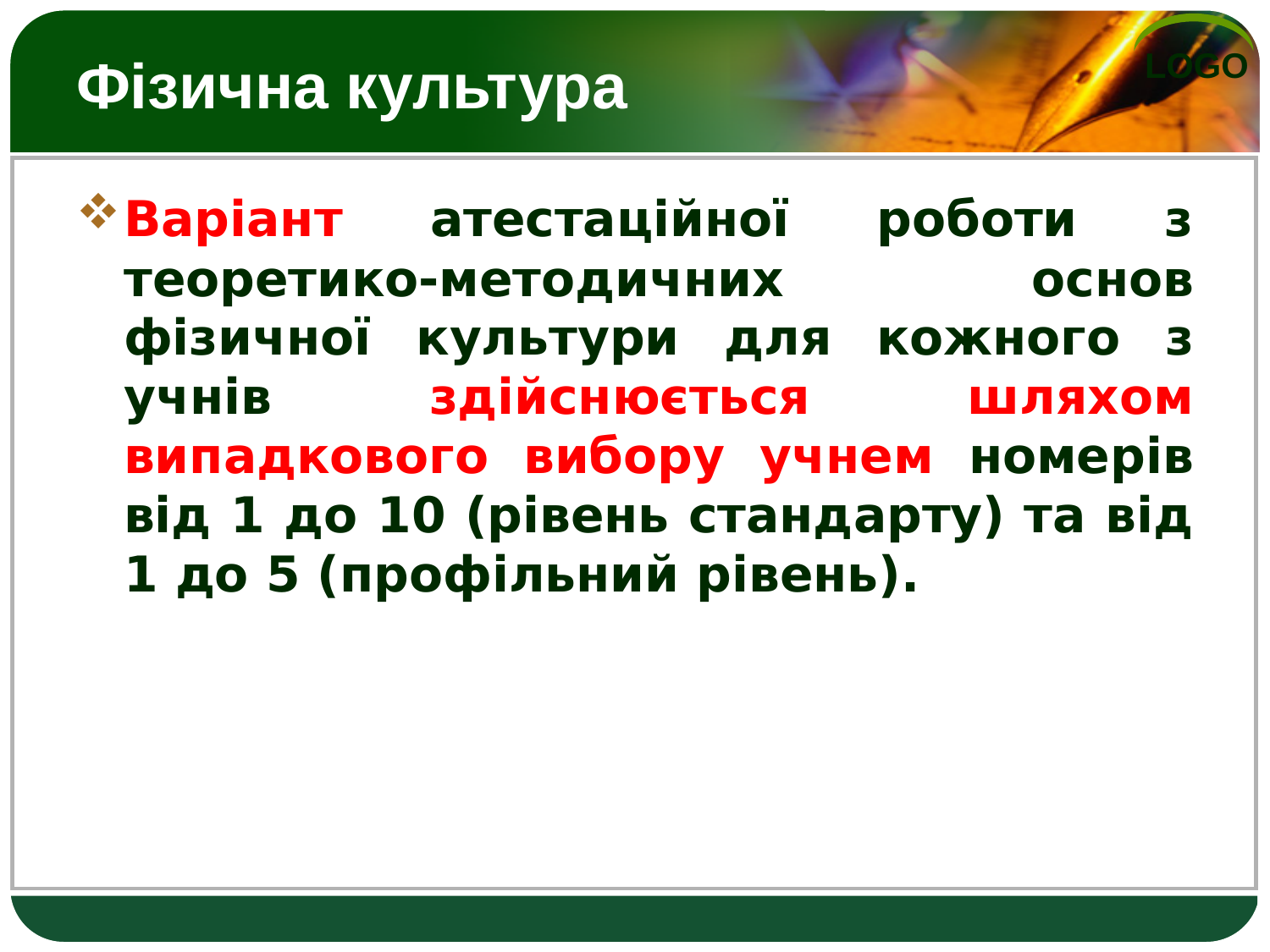

# Фізична культура
Варіант атестаційної роботи з теоретико-методичних основ фізичної культури для кожного з учнів здійснюється шляхом випадкового вибору учнем номерів від 1 до 10 (рівень стандарту) та від 1 до 5 (профільний рівень).